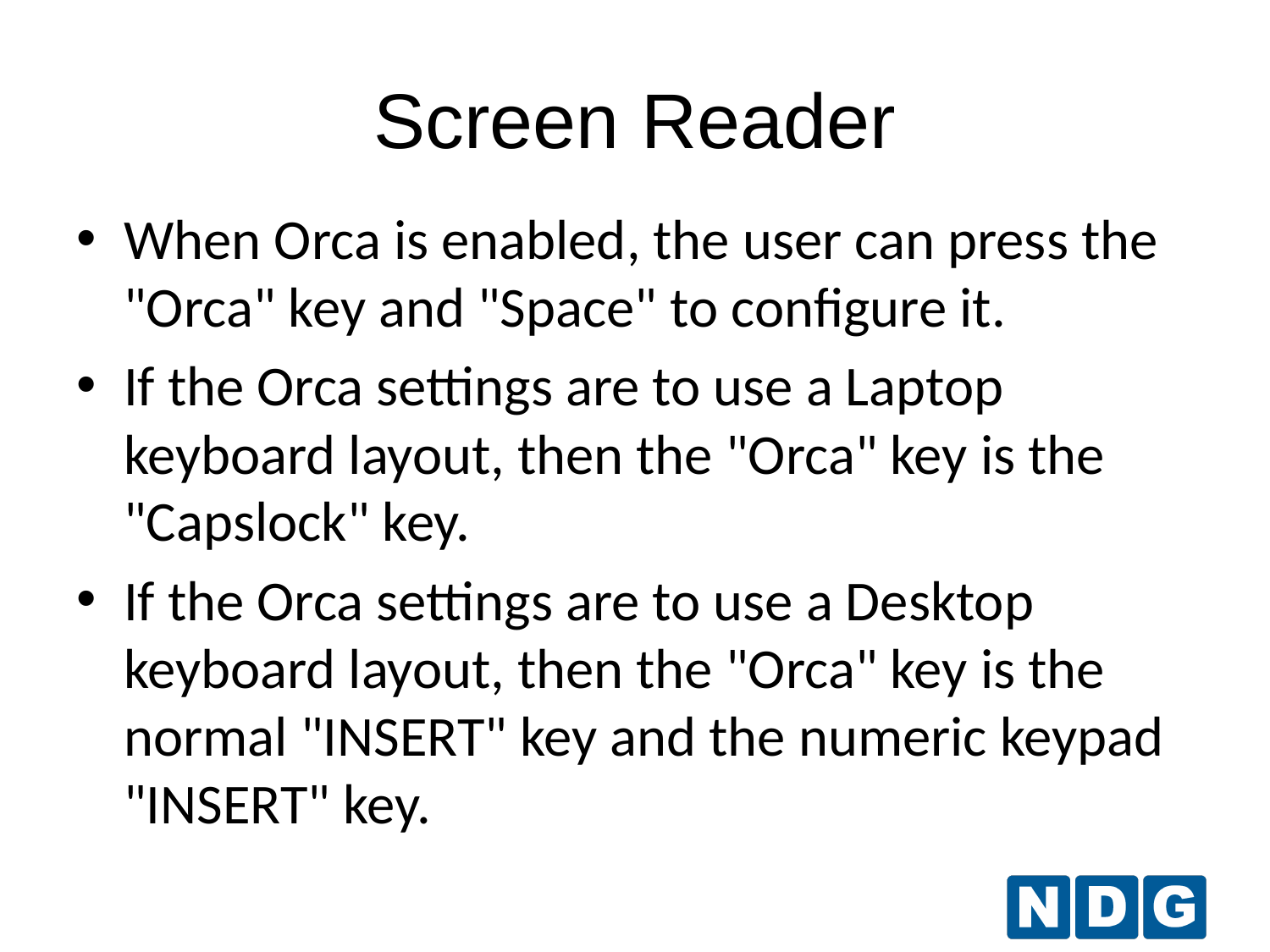

# Screen Reader
When Orca is enabled, the user can press the "Orca" key and "Space" to configure it.
If the Orca settings are to use a Laptop keyboard layout, then the "Orca" key is the "Capslock" key.
If the Orca settings are to use a Desktop keyboard layout, then the "Orca" key is the normal "INSERT" key and the numeric keypad "INSERT" key.